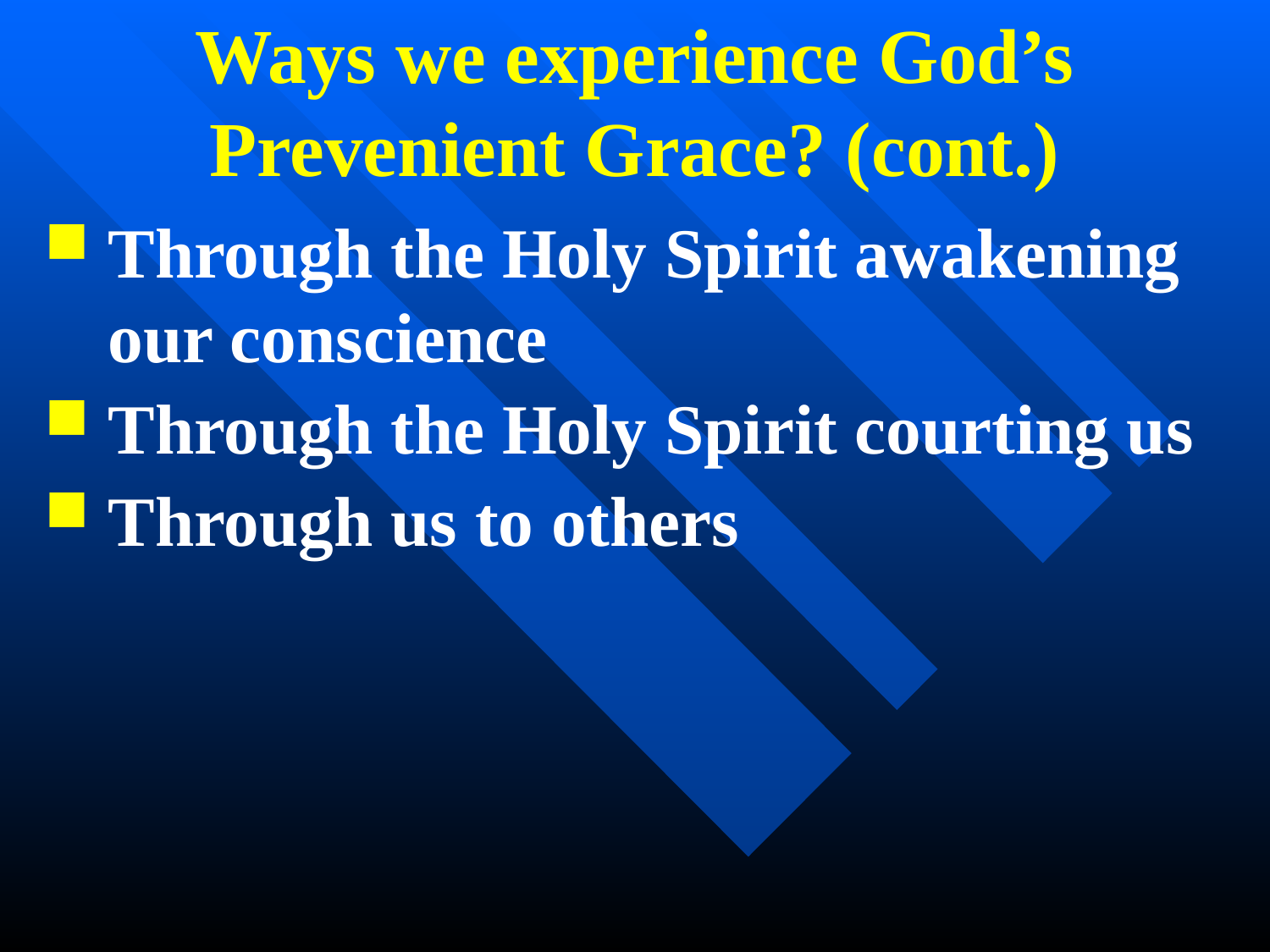

Ways we experience God’s
Prevenient Grace? (cont.)
Through the Holy Spirit awakening our conscience
Through the Holy Spirit courting us
Through us to others